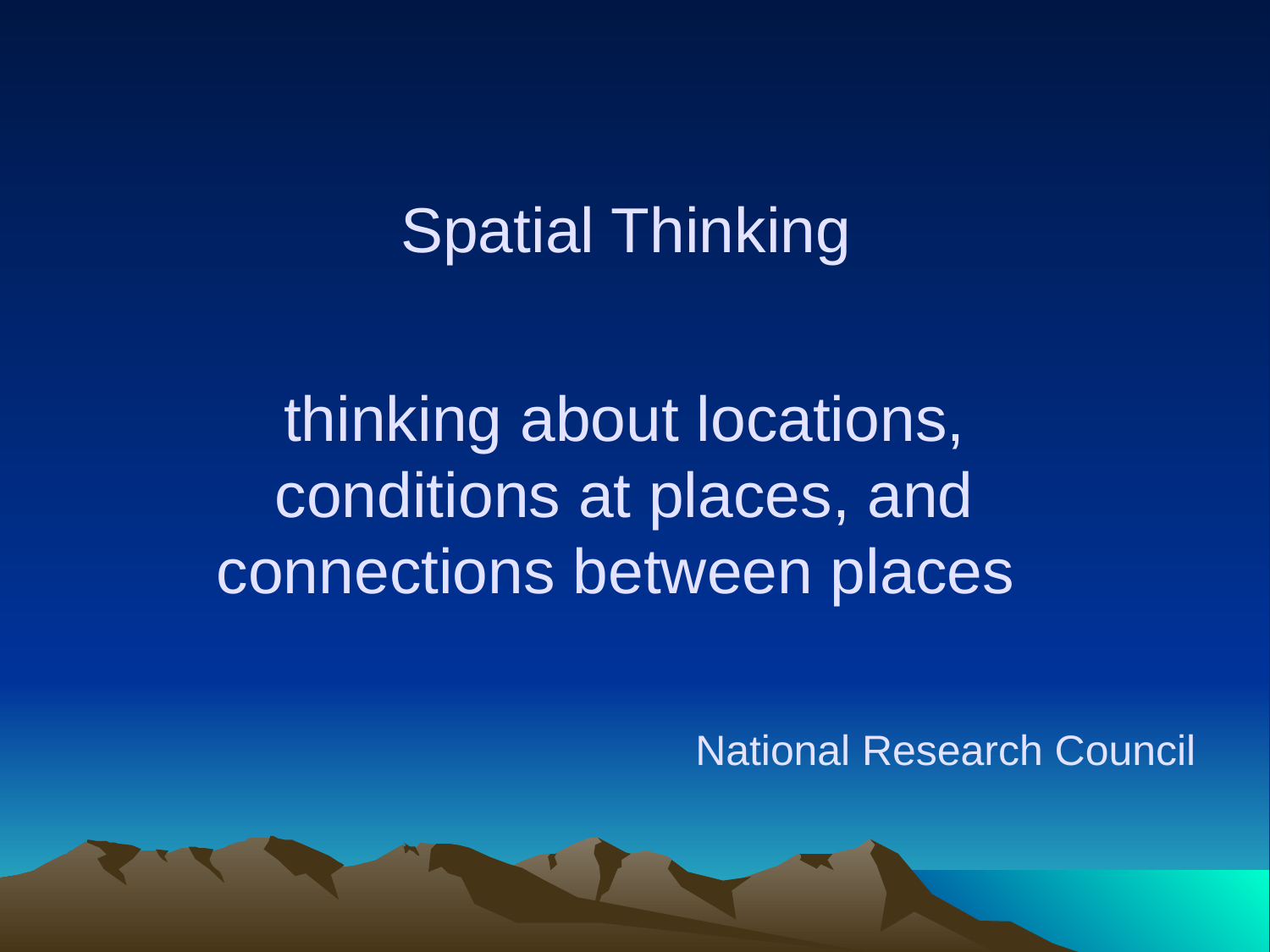

Spatial Thinking
# thinking about locations, conditions at places, and connections between places
National Research Council